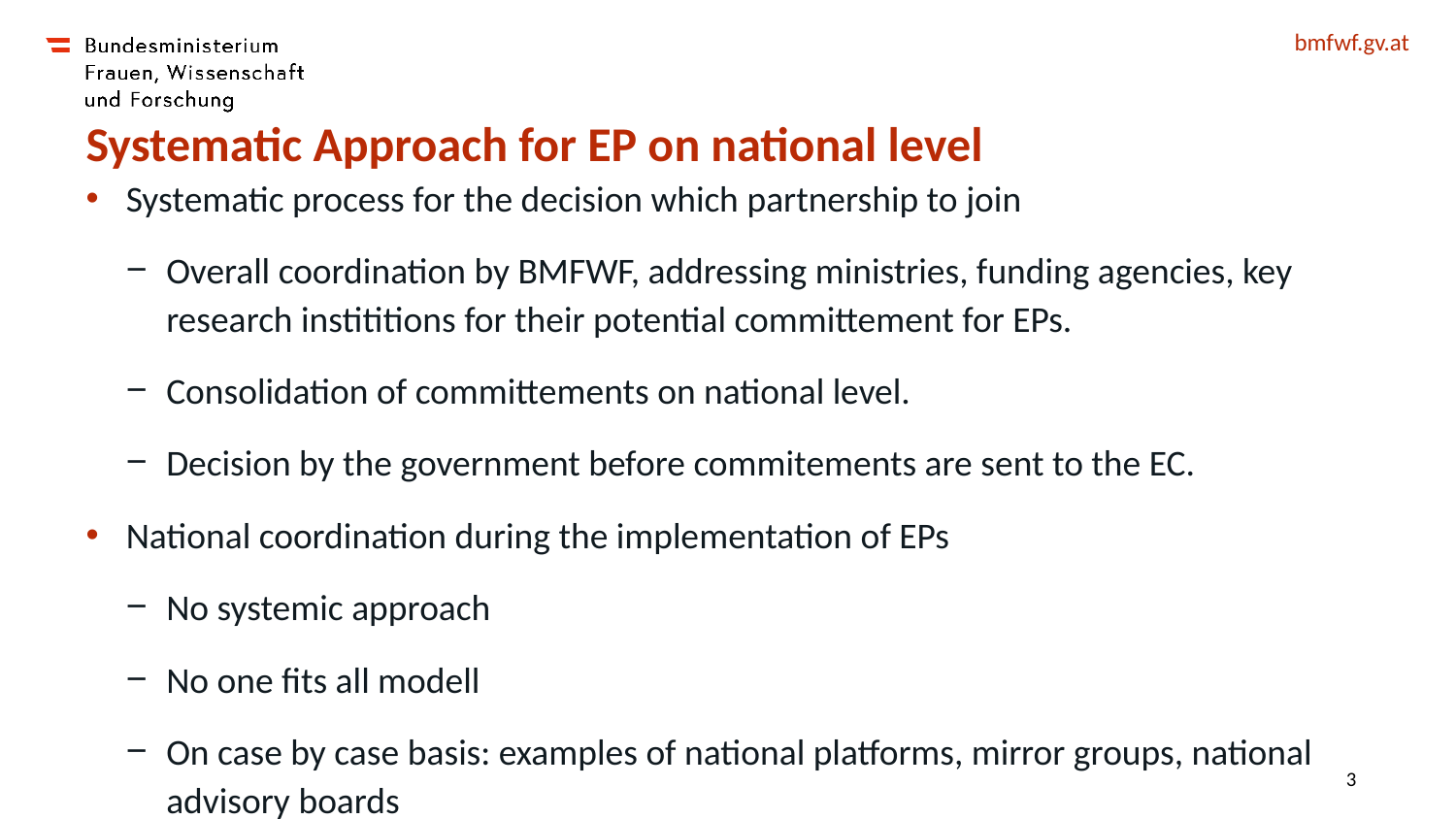

# Systematic Approach for EP on national level
Systematic process for the decision which partnership to join
Overall coordination by BMFWF, addressing ministries, funding agencies, key research instititions for their potential committement for EPs.
Consolidation of committements on national level.
Decision by the government before commitements are sent to the EC.
National coordination during the implementation of EPs
No systemic approach
No one fits all modell
On case by case basis: examples of national platforms, mirror groups, national advisory boards

3